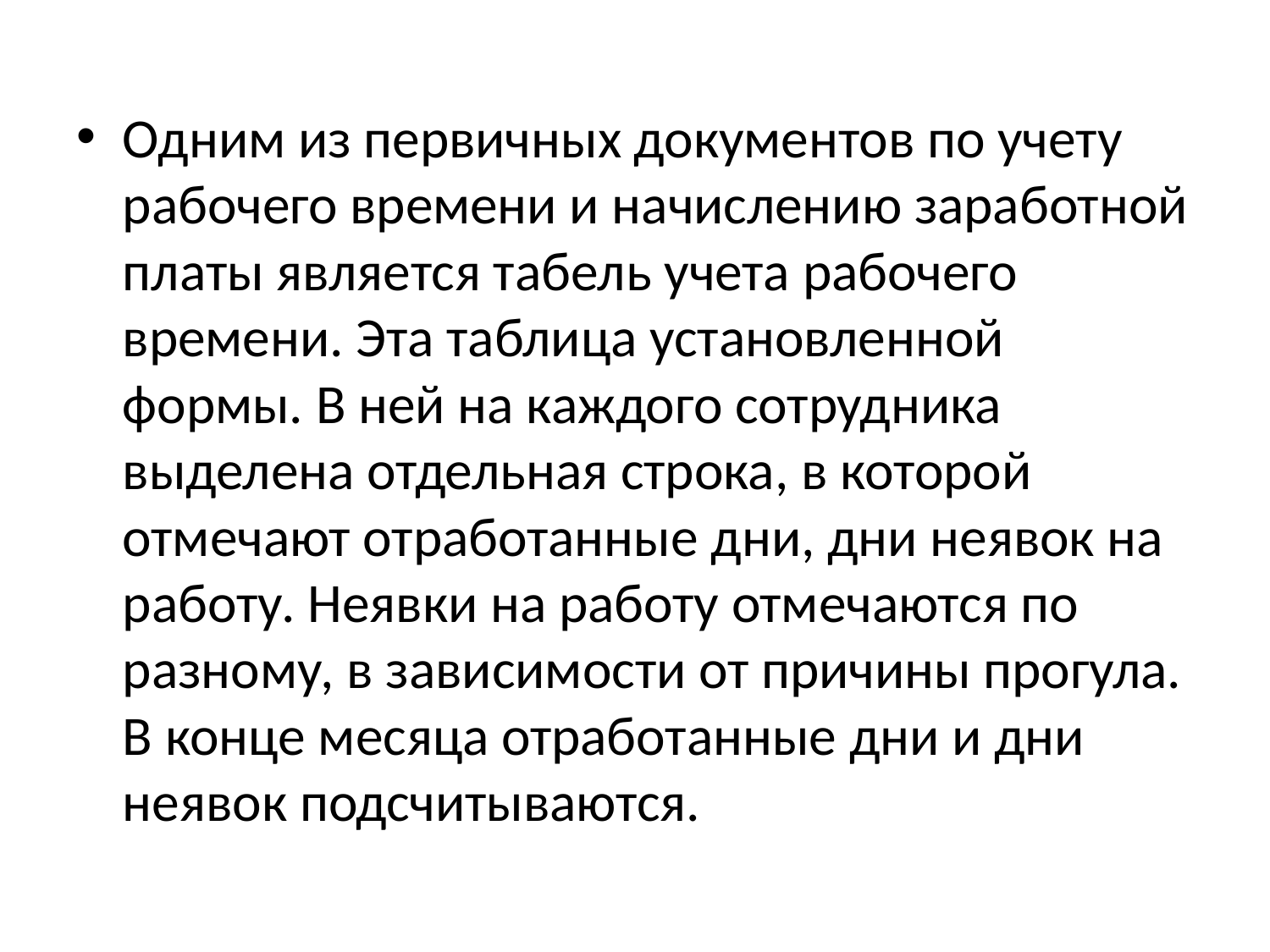

Одним из первичных документов по учету рабочего времени и начислению заработной платы является табель учета рабочего времени. Эта таблица установленной формы. В ней на каждого сотрудника выделена отдельная строка, в которой отмечают отработанные дни, дни неявок на работу. Неявки на работу отмечаются по разному, в зависимости от причины прогула. В конце месяца отработанные дни и дни неявок подсчитываются.